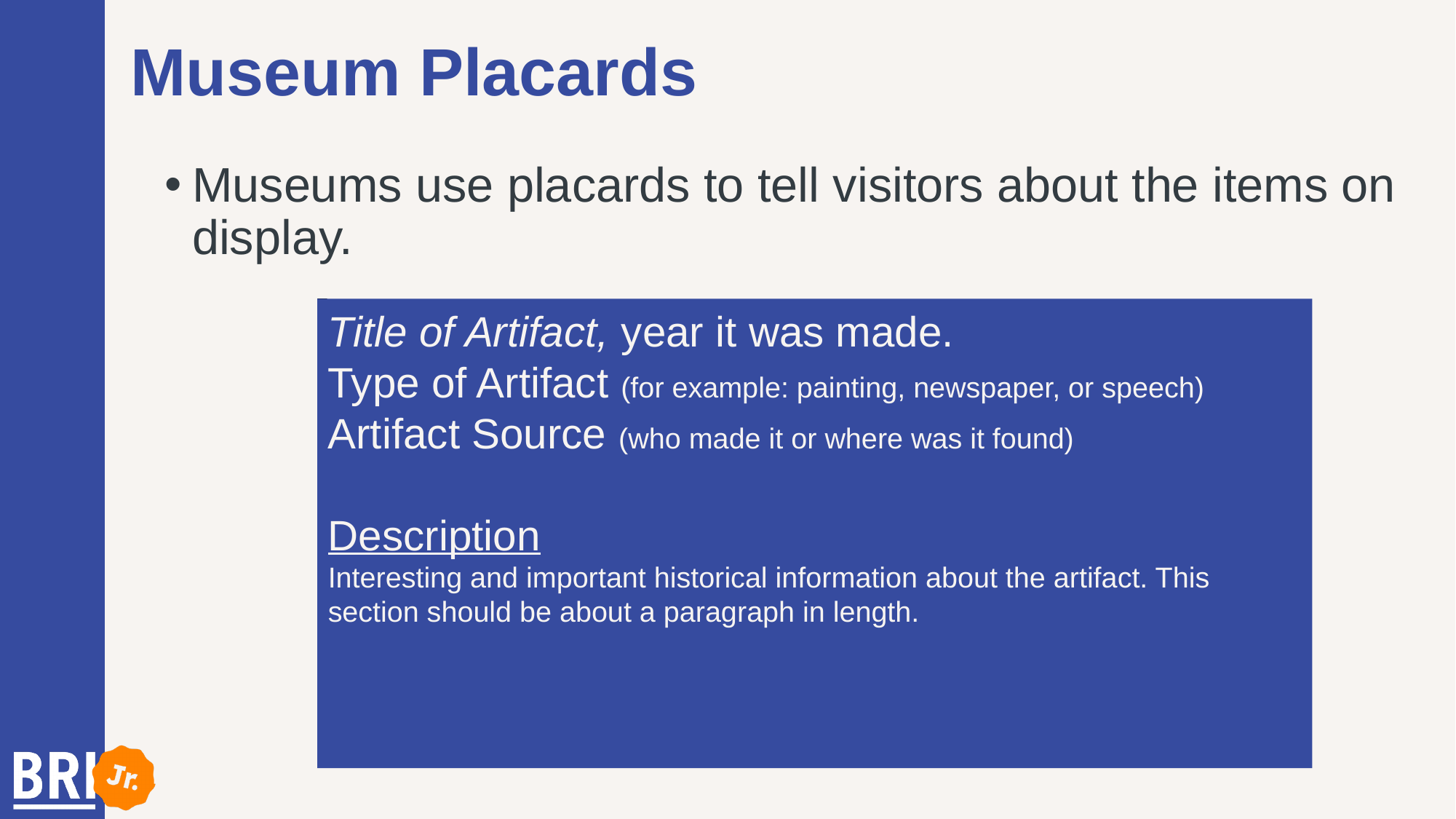

# Museum Placards
Museums use placards to tell visitors about the items on display.

Title of Artifact, year it was made.
Type of Artifact (for example: painting, newspaper, or speech)
Artifact Source (who made it or where was it found)

Description
Interesting and important historical information about the artifact. This section should be about a paragraph in length.